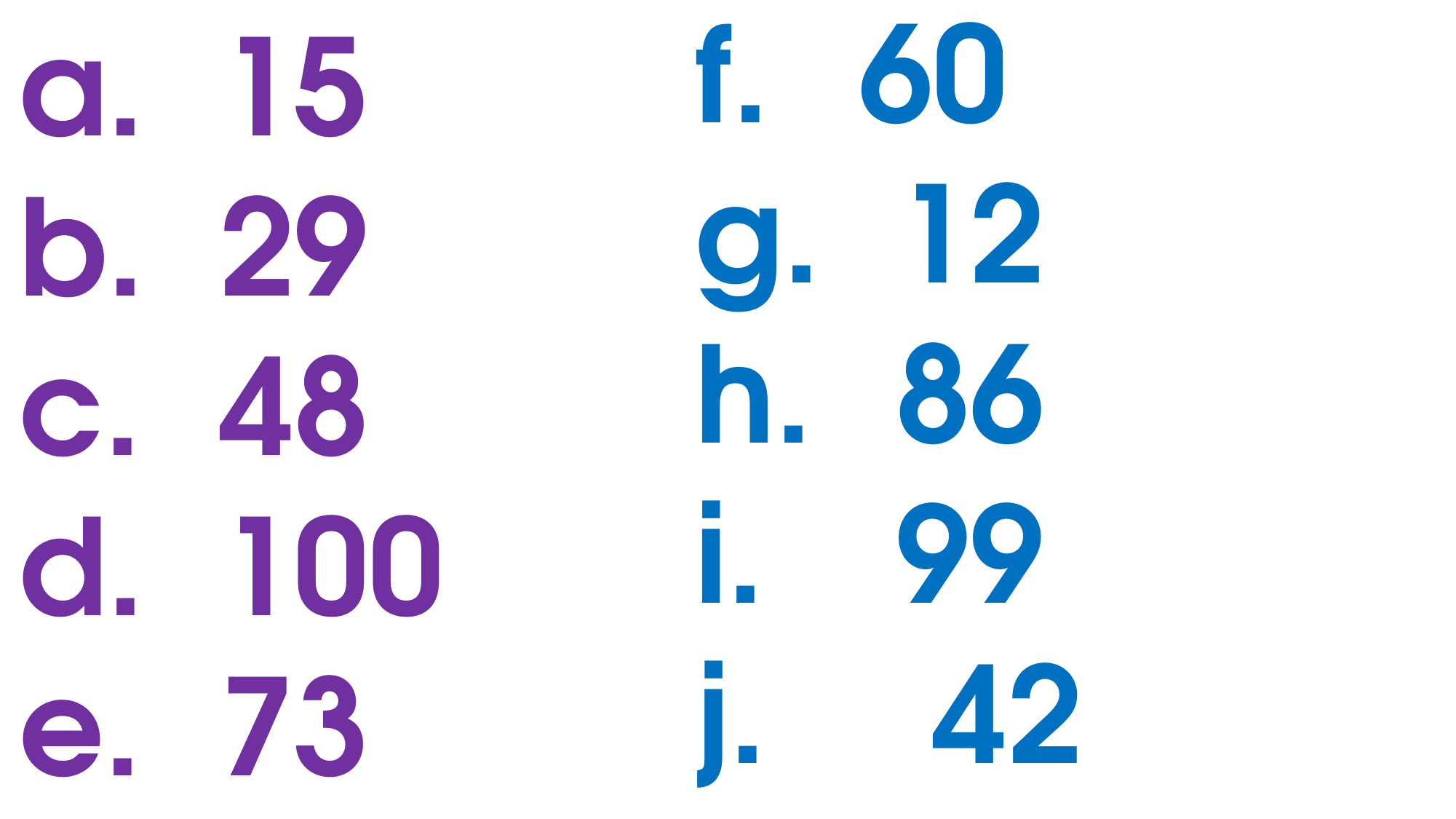

60
 12
 86
 99
  42
 15
 29
 48
 100
 73